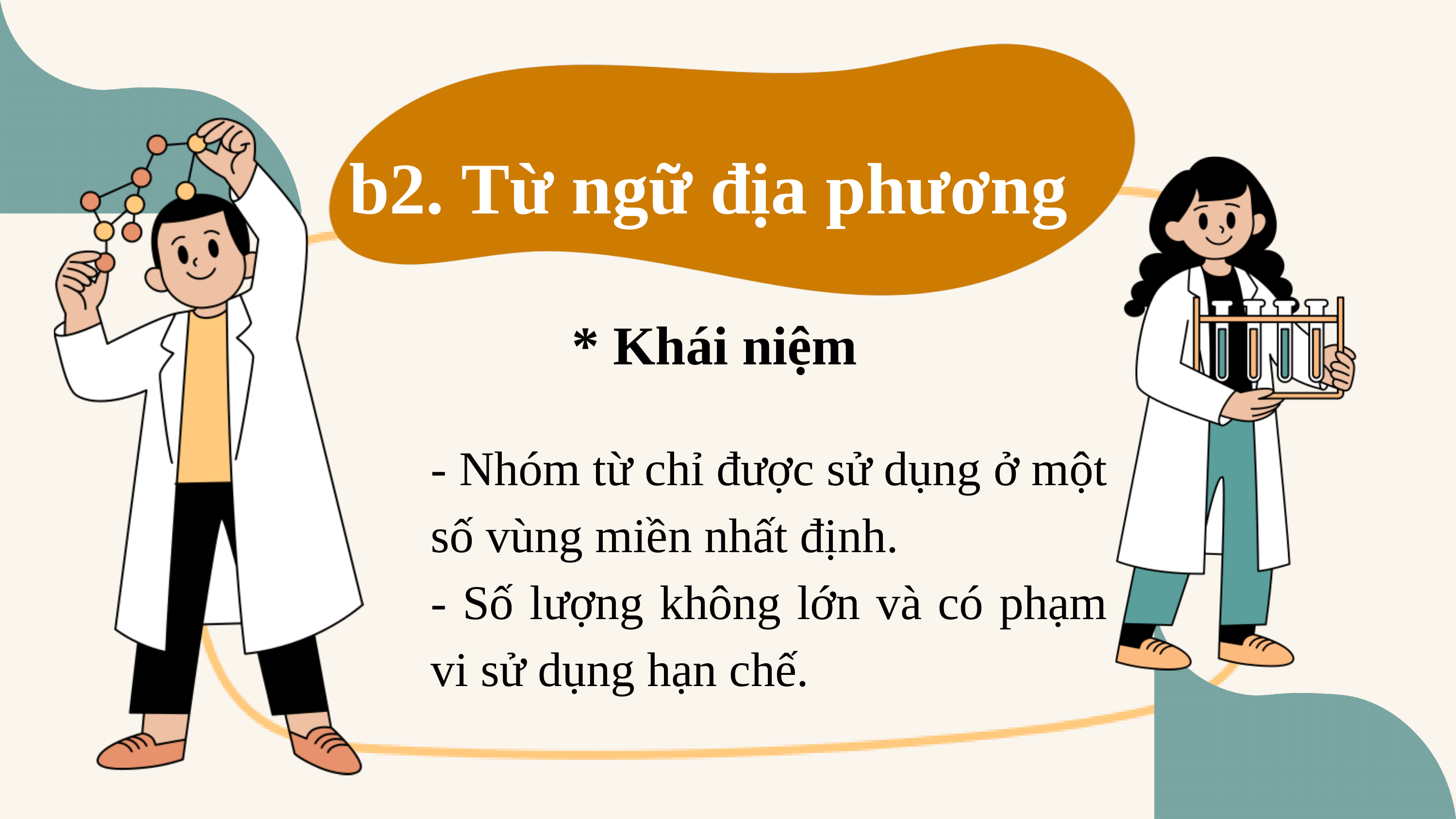

b2. Từ ngữ địa phương

* Khái niệm
- Nhóm từ chỉ được sử dụng ở một số vùng miền nhất định.
- Số lượng không lớn và có phạm vi sử dụng hạn chế.